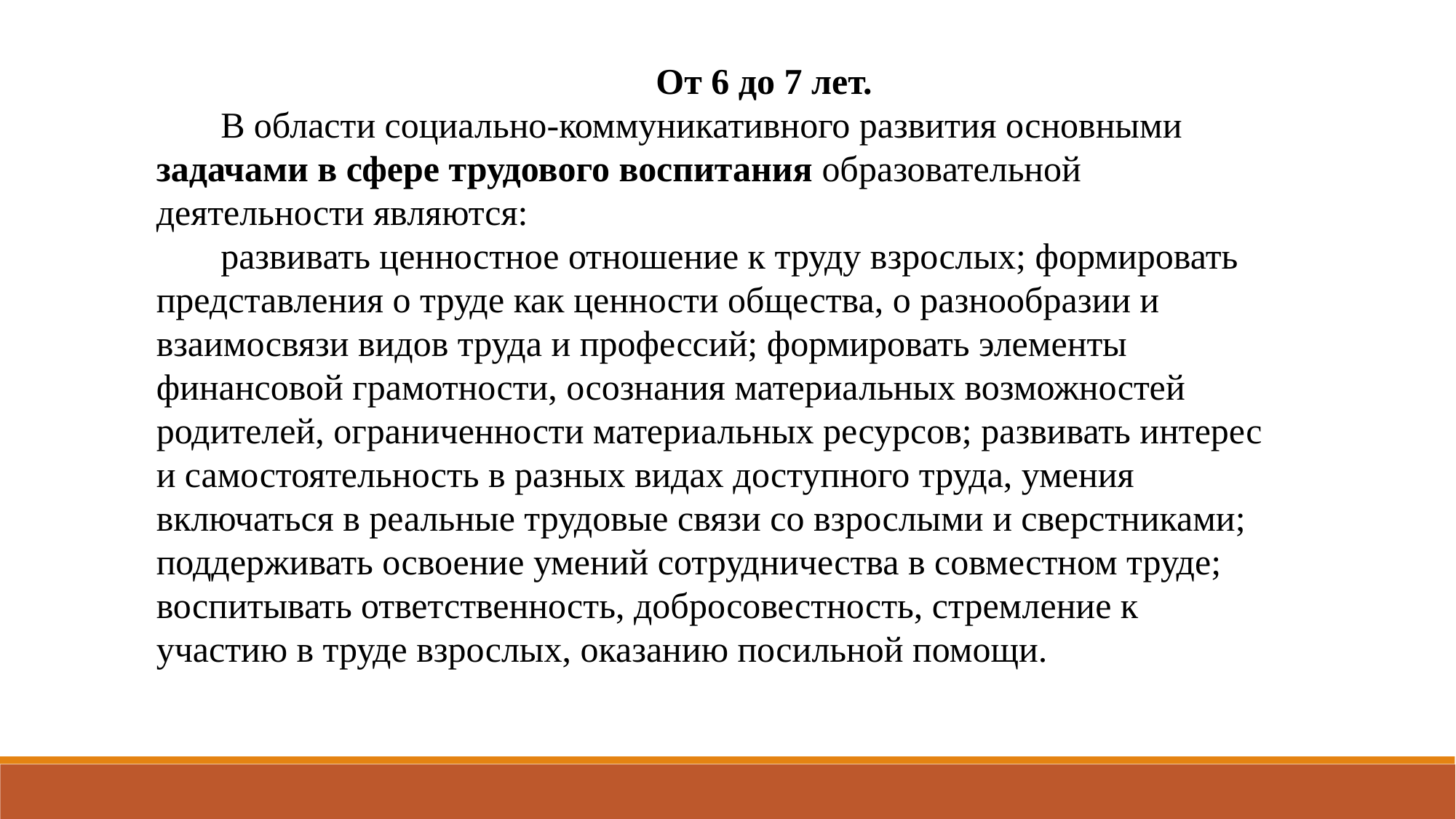

От 6 до 7 лет.
В области социально-коммуникативного развития основными задачами в сфере трудового воспитания образовательной деятельности являются:
развивать ценностное отношение к труду взрослых; формировать представления о труде как ценности общества, о разнообразии и взаимосвязи видов труда и профессий; формировать элементы финансовой грамотности, осознания материальных возможностей родителей, ограниченности материальных ресурсов; развивать интерес и самостоятельность в разных видах доступного труда, умения включаться в реальные трудовые связи со взрослыми и сверстниками; поддерживать освоение умений сотрудничества в совместном труде; воспитывать ответственность, добросовестность, стремление к участию в труде взрослых, оказанию посильной помощи.